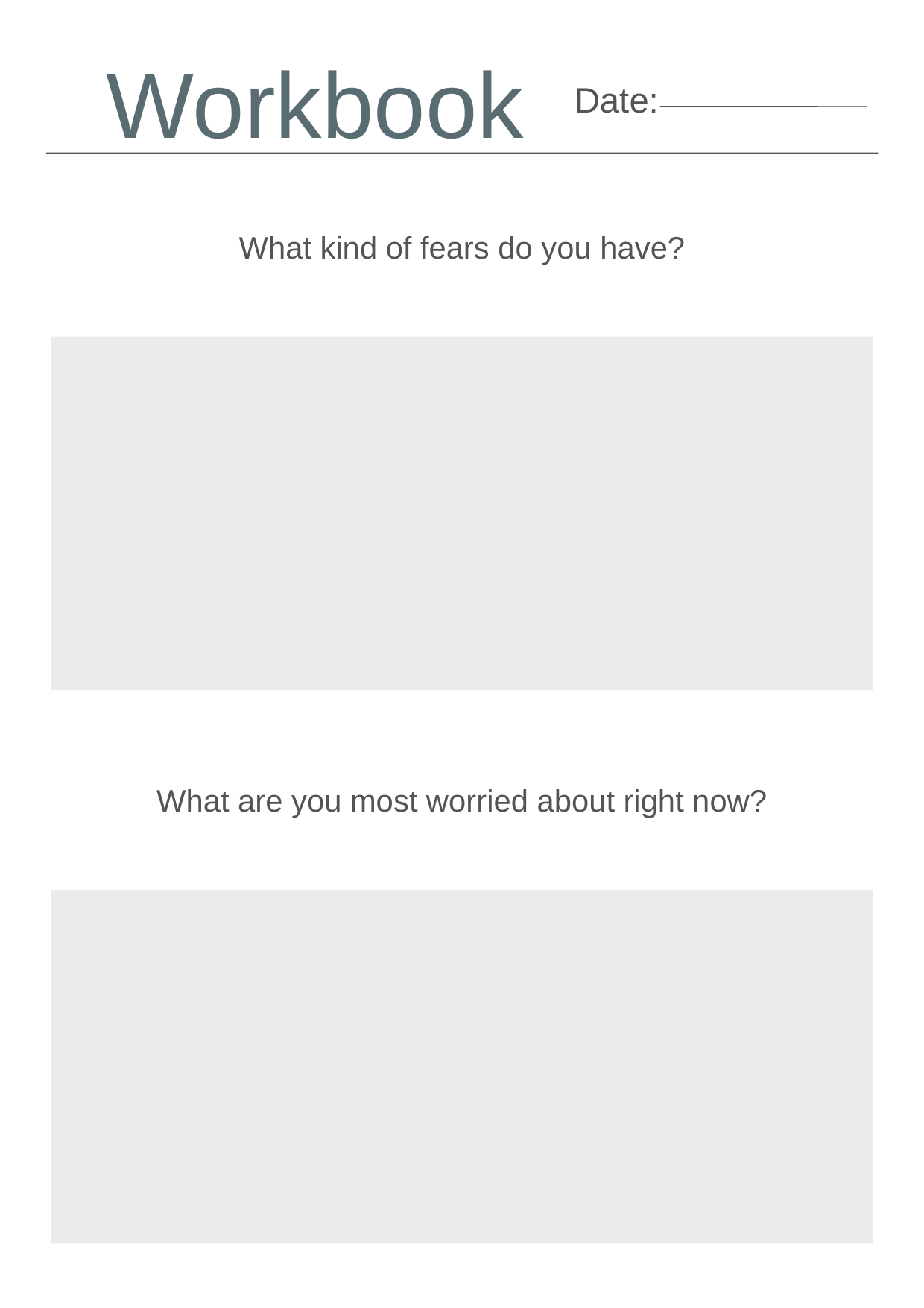

Workbook
Date:

What kind of fears do you have?

What are you most worried about right now?